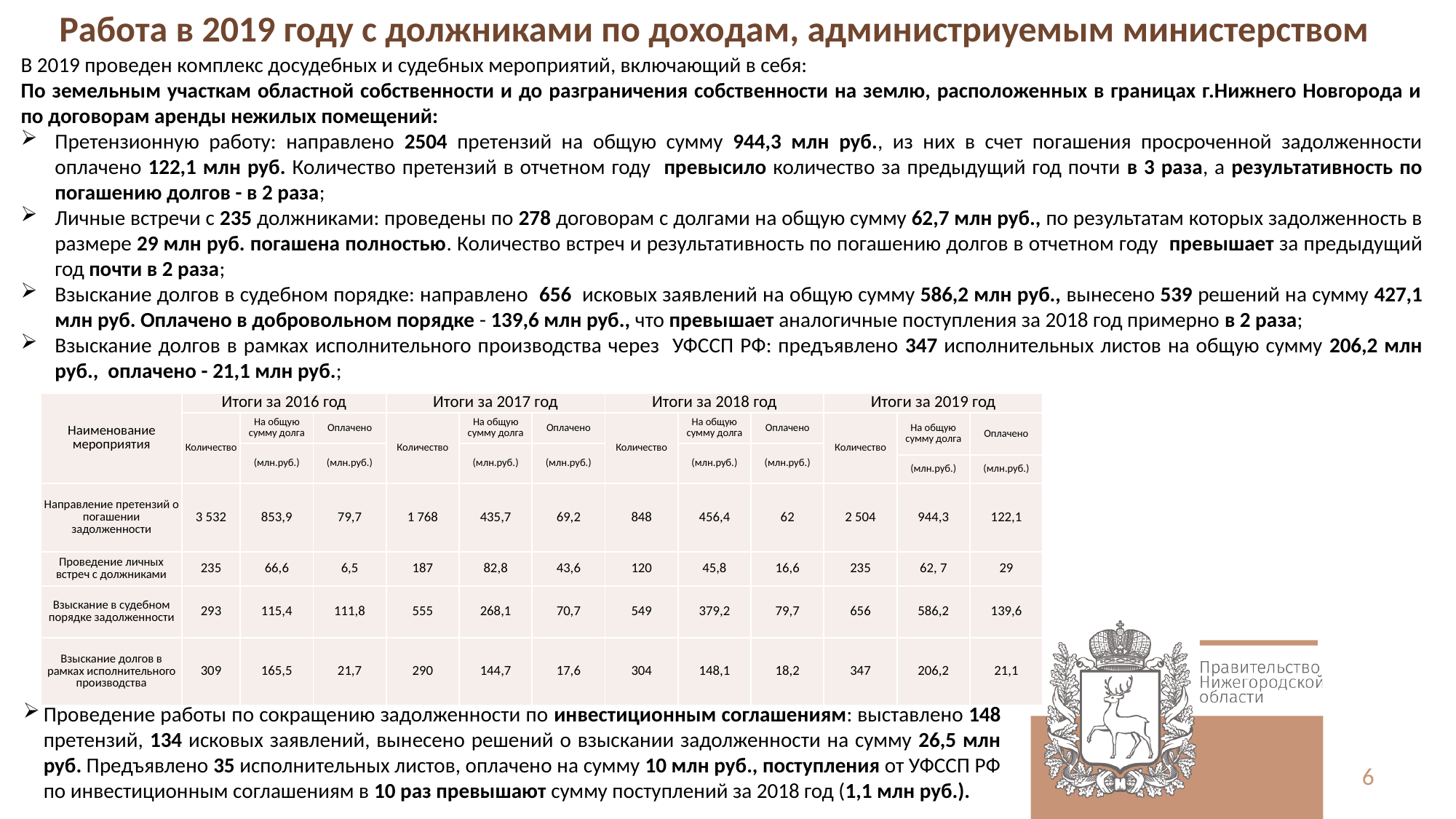

# Работа в 2019 году с должниками по доходам, администриуемым министерством
В 2019 проведен комплекс досудебных и судебных мероприятий, включающий в себя:
По земельным участкам областной собственности и до разграничения собственности на землю, расположенных в границах г.Нижнего Новгорода и по договорам аренды нежилых помещений:
Претензионную работу: направлено 2504 претензий на общую сумму 944,3 млн руб., из них в счет погашения просроченной задолженности оплачено 122,1 млн руб. Количество претензий в отчетном году  превысило количество за предыдущий год почти в 3 раза, а результативность по погашению долгов - в 2 раза;
Личные встречи с 235 должниками: проведены по 278 договорам с долгами на общую сумму 62,7 млн руб., по результатам которых задолженность в размере 29 млн руб. погашена полностью. Количество встреч и результативность по погашению долгов в отчетном году  превышает за предыдущий год почти в 2 раза;
Взыскание долгов в судебном порядке: направлено  656  исковых заявлений на общую сумму 586,2 млн руб., вынесено 539 решений на сумму 427,1 млн руб. Оплачено в добровольном порядке - 139,6 млн руб., что превышает аналогичные поступления за 2018 год примерно в 2 раза;
Взыскание долгов в рамках исполнительного производства через  УФССП РФ: предъявлено 347 исполнительных листов на общую сумму 206,2 млн руб.,  оплачено - 21,1 млн руб.;
| Наименование мероприятия | Итоги за 2016 год |  |  | Итоги за 2017 год |  |  | Итоги за 2018 год |  |  | Итоги за 2019 год |  |  |
| --- | --- | --- | --- | --- | --- | --- | --- | --- | --- | --- | --- | --- |
|  | Количество | На общую сумму долга | Оплачено | Количество | На общую сумму долга | Оплачено | Количество | На общую сумму долга | Оплачено | Количество | На общую сумму долга | Оплачено |
|  |  | (млн.руб.) | (млн.руб.) |  | (млн.руб.) | (млн.руб.) |  | (млн.руб.) | (млн.руб.) |  |  |  |
|  |  |  |  |  |  |  |  |  |  |  | (млн.руб.) | (млн.руб.) |
| Направление претензий о погашении задолженности | 3 532 | 853,9 | 79,7 | 1 768 | 435,7 | 69,2 | 848 | 456,4 | 62 | 2 504 | 944,3 | 122,1 |
| Проведение личных встреч с должниками | 235 | 66,6 | 6,5 | 187 | 82,8 | 43,6 | 120 | 45,8 | 16,6 | 235 | 62, 7 | 29 |
| Взыскание в судебном порядке задолженности | 293 | 115,4 | 111,8 | 555 | 268,1 | 70,7 | 549 | 379,2 | 79,7 | 656 | 586,2 | 139,6 |
| Взыскание долгов в рамках исполнительного производства | 309 | 165,5 | 21,7 | 290 | 144,7 | 17,6 | 304 | 148,1 | 18,2 | 347 | 206,2 | 21,1 |

Проведение работы по сокращению задолженности по инвестиционным соглашениям: выставлено 148 претензий, 134 исковых заявлений, вынесено решений о взыскании задолженности на сумму 26,5 млн руб. Предъявлено 35 исполнительных листов, оплачено на сумму 10 млн руб., поступления от УФССП РФ по инвестиционным соглашениям в 10 раз превышают сумму поступлений за 2018 год (1,1 млн руб.).

6